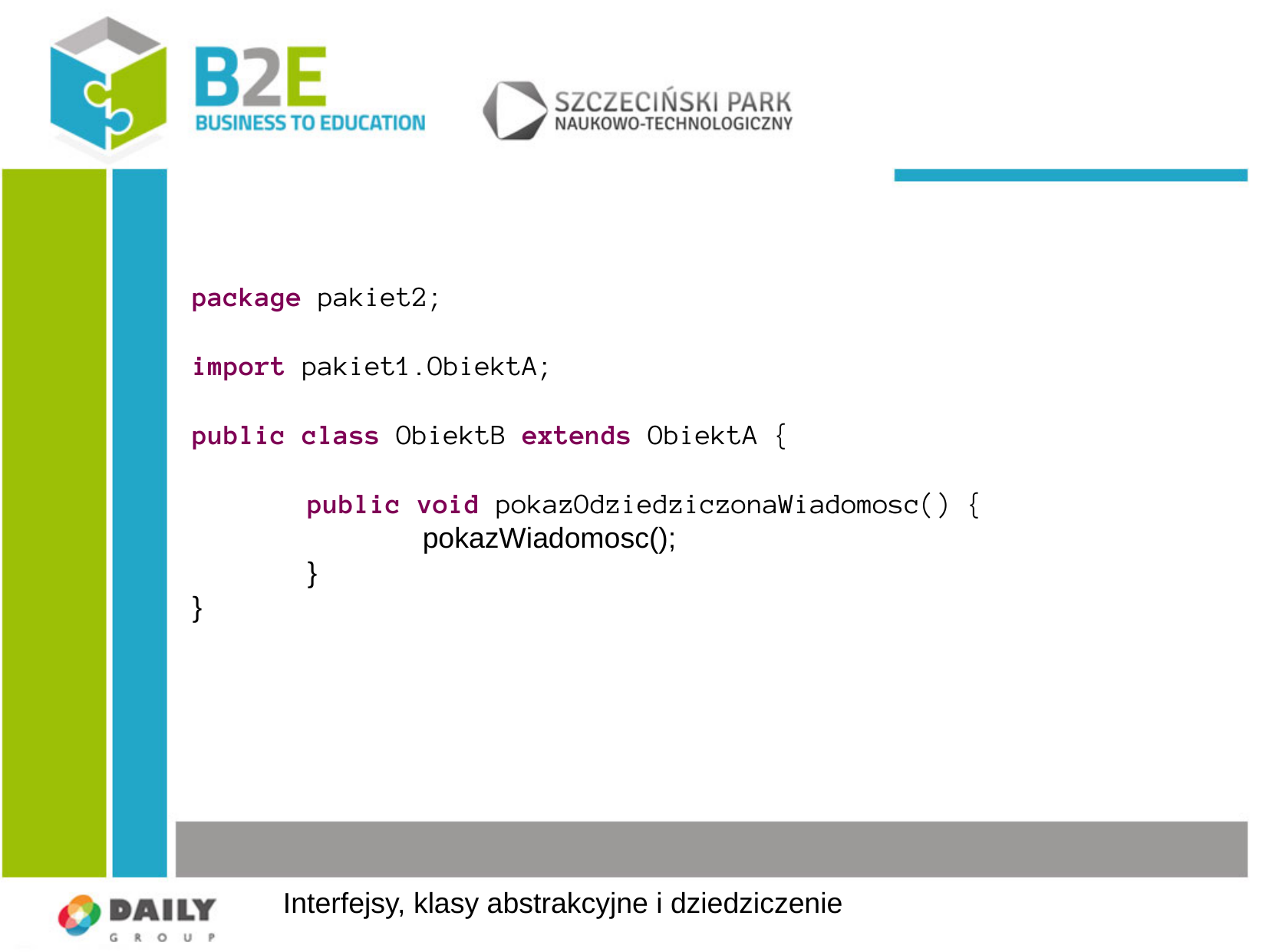

package pakiet2;

import pakiet1.ObiektA;

public class ObiektB extends ObiektA {

	public void pokazOdziedziczonaWiadomosc() {
		pokazWiadomosc();
	}
}
Interfejsy, klasy abstrakcyjne i dziedziczenie